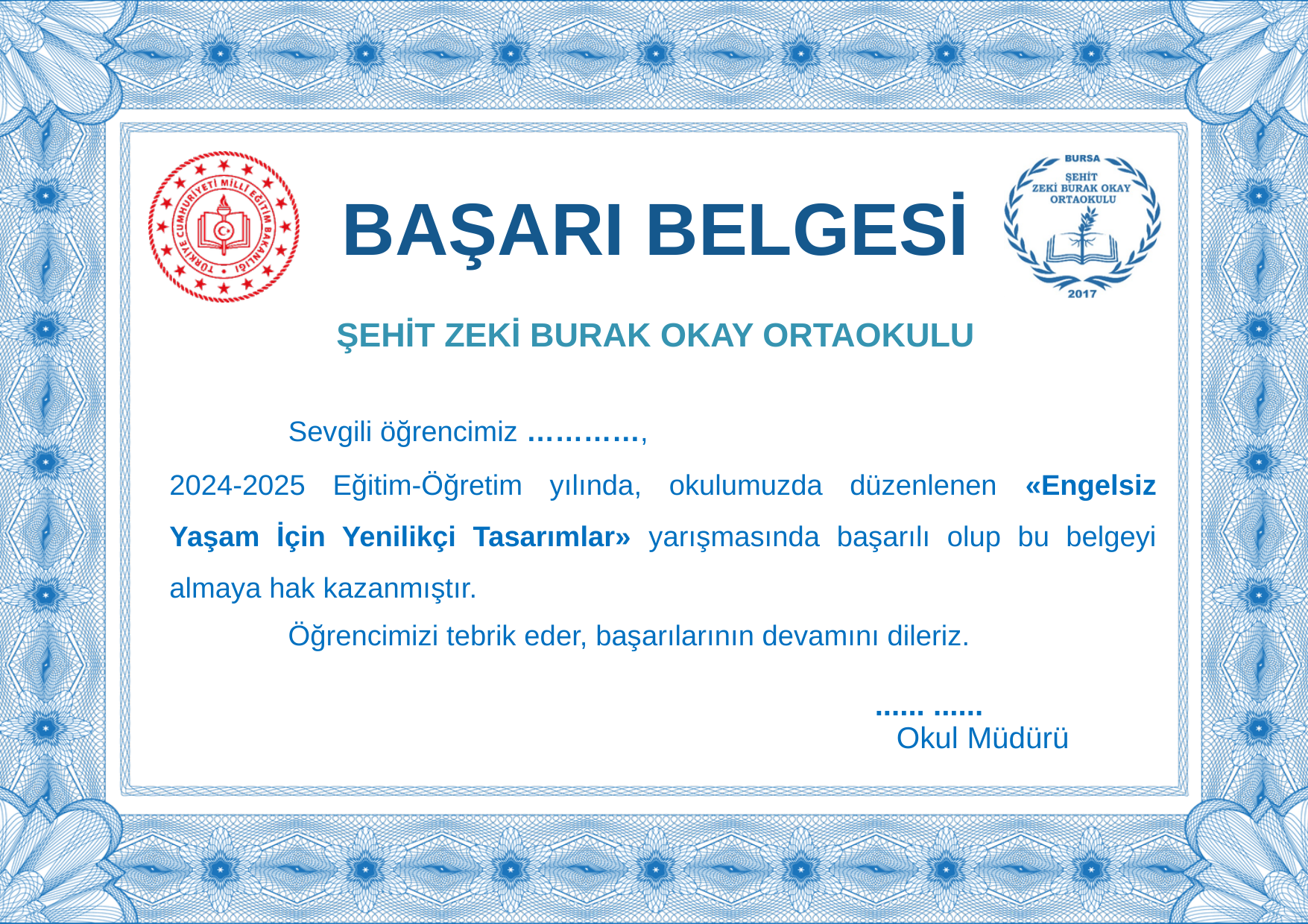

BAŞARI BELGESİ
ŞEHİT ZEKİ BURAK OKAY ORTAOKULU
Sevgili öğrencimiz …………,
2024-2025 Eğitim-Öğretim yılında, okulumuzda düzenlenen «Engelsiz Yaşam İçin Yenilikçi Tasarımlar» yarışmasında başarılı olup bu belgeyi almaya hak kazanmıştır.

Öğrencimizi tebrik eder, başarılarının devamını dileriz.
...... ......
Okul Müdürü